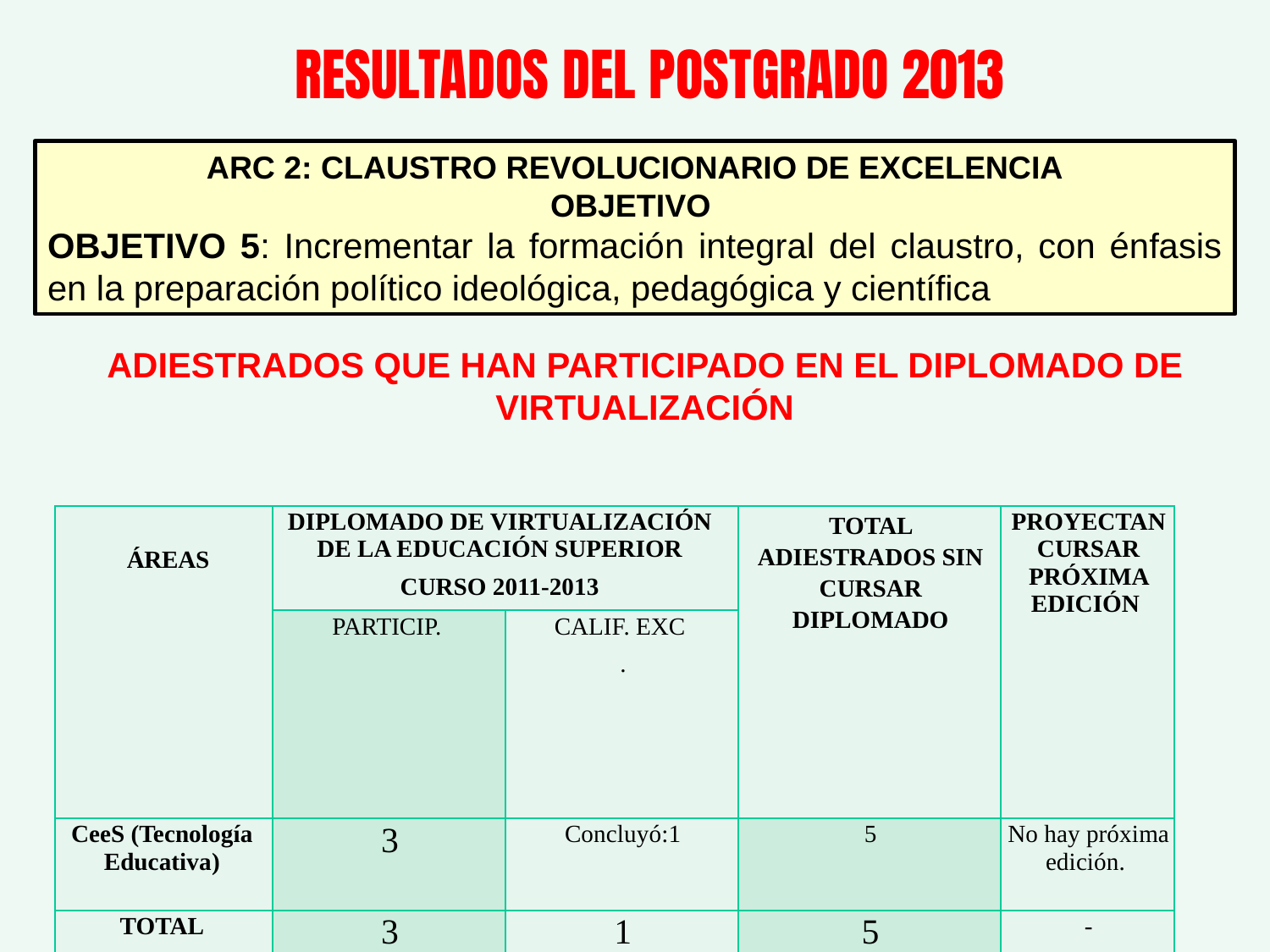

RESULTADOS DEL POSTGRADO 2013
ARC 2: CLAUSTRO REVOLUCIONARIO DE EXCELENCIA
OBJETIVO
OBJETIVO 5: Incrementar la formación integral del claustro, con énfasis en la preparación político ideológica, pedagógica y científica
ADIESTRADOS QUE HAN PARTICIPADO EN EL DIPLOMADO DE VIRTUALIZACIÓN
| ÁREAS | DIPLOMADO DE VIRTUALIZACIÓN DE LA EDUCACIÓN SUPERIOR CURSO 2011-2013 |  | TOTAL ADIESTRADOS SIN CURSAR DIPLOMADO | PROYECTAN CURSAR PRÓXIMA EDICIÓN |
| --- | --- | --- | --- | --- |
|  | PARTICIP. | CALIF. EXC  . |  |  |
| CeeS (Tecnología Educativa) | 3 | Concluyó:1 | 5 | No hay próxima edición. |
| TOTAL | 3 | 1 | 5 | - |